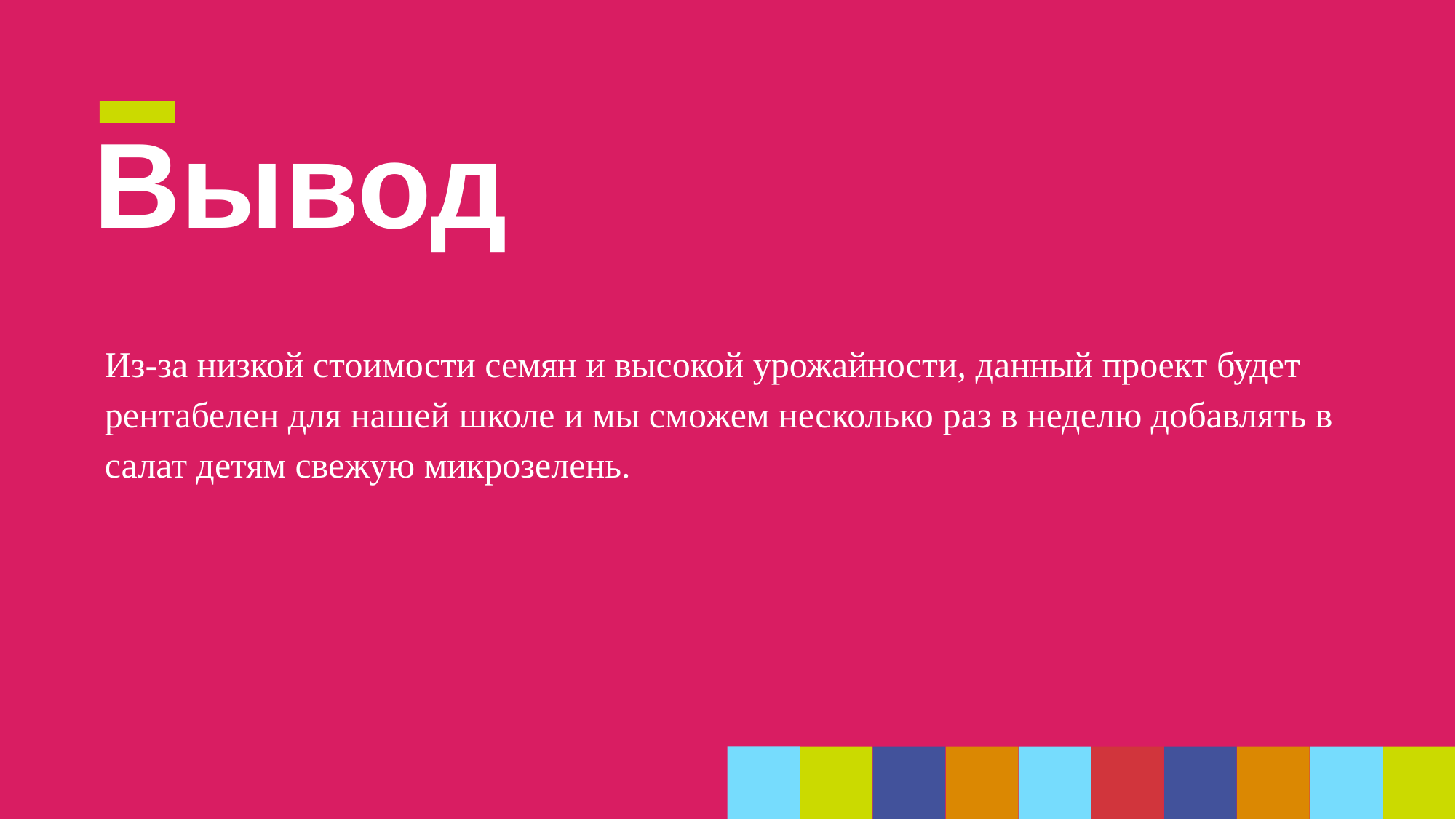

# Вывод
Из-за низкой стоимости семян и высокой урожайности, данный проект будет рентабелен для нашей школе и мы сможем несколько раз в неделю добавлять в салат детям свежую микрозелень.